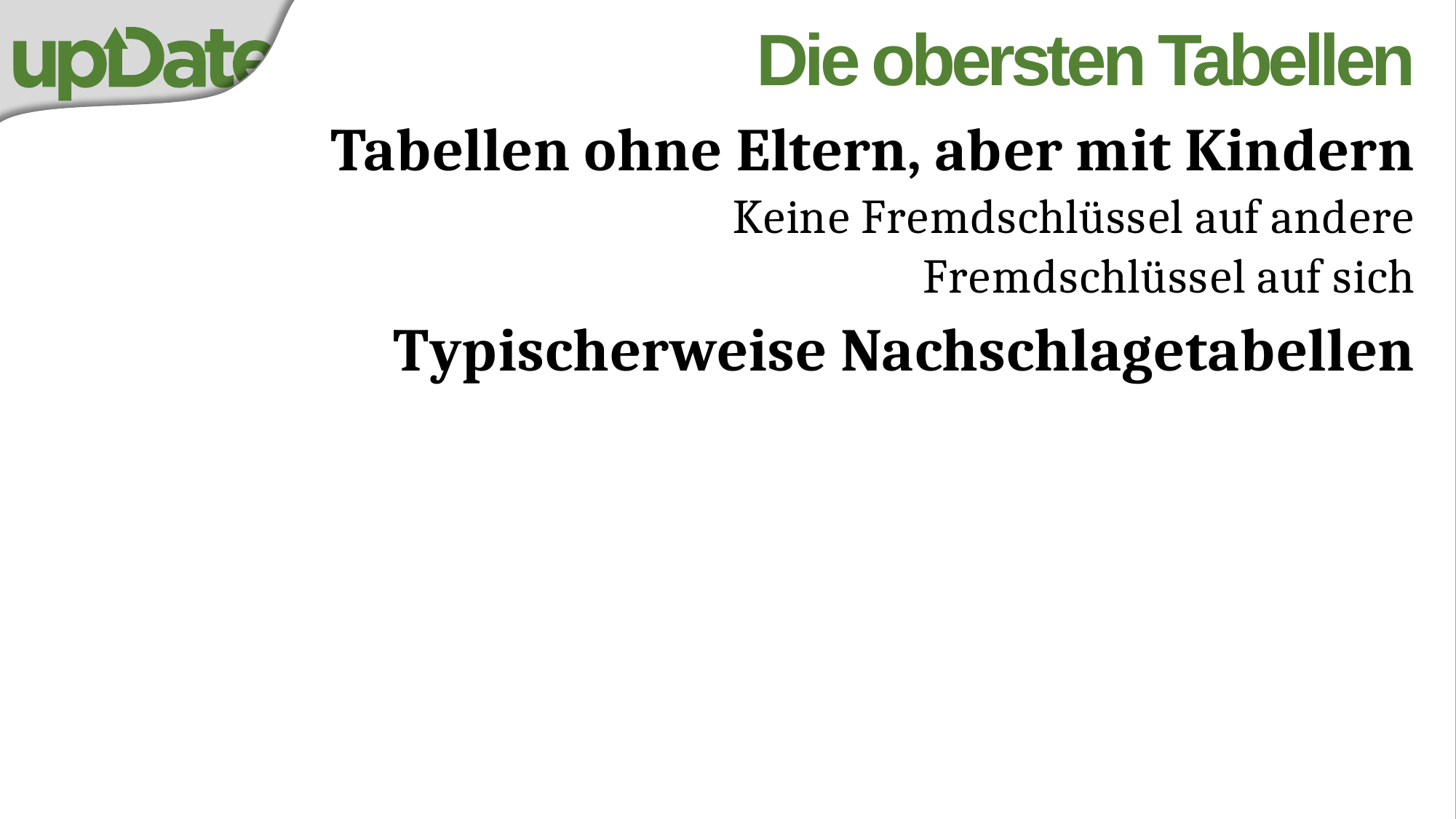

# Die obersten Tabellen
Tabellen ohne Eltern, aber mit Kindern
Keine Fremdschlüssel auf andere
Fremdschlüssel auf sich
Typischerweise Nachschlagetabellen